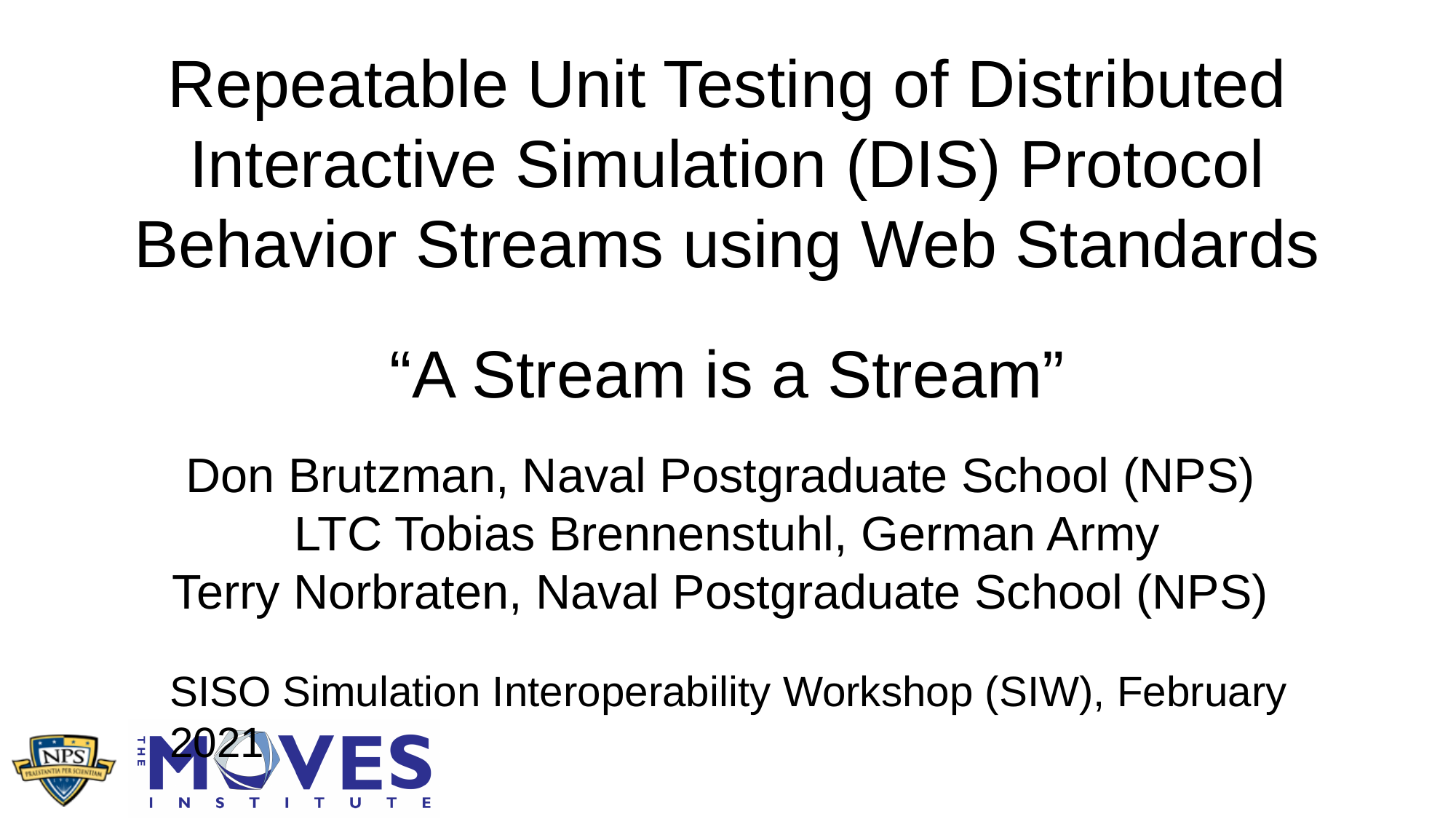

Repeatable Unit Testing of Distributed Interactive Simulation (DIS) Protocol Behavior Streams using Web Standards

“A Stream is a Stream”
Don Brutzman, Naval Postgraduate School (NPS)
LTC Tobias Brennenstuhl, German Army
Terry Norbraten, Naval Postgraduate School (NPS)
SISO Simulation Interoperability Workshop (SIW), February 2021